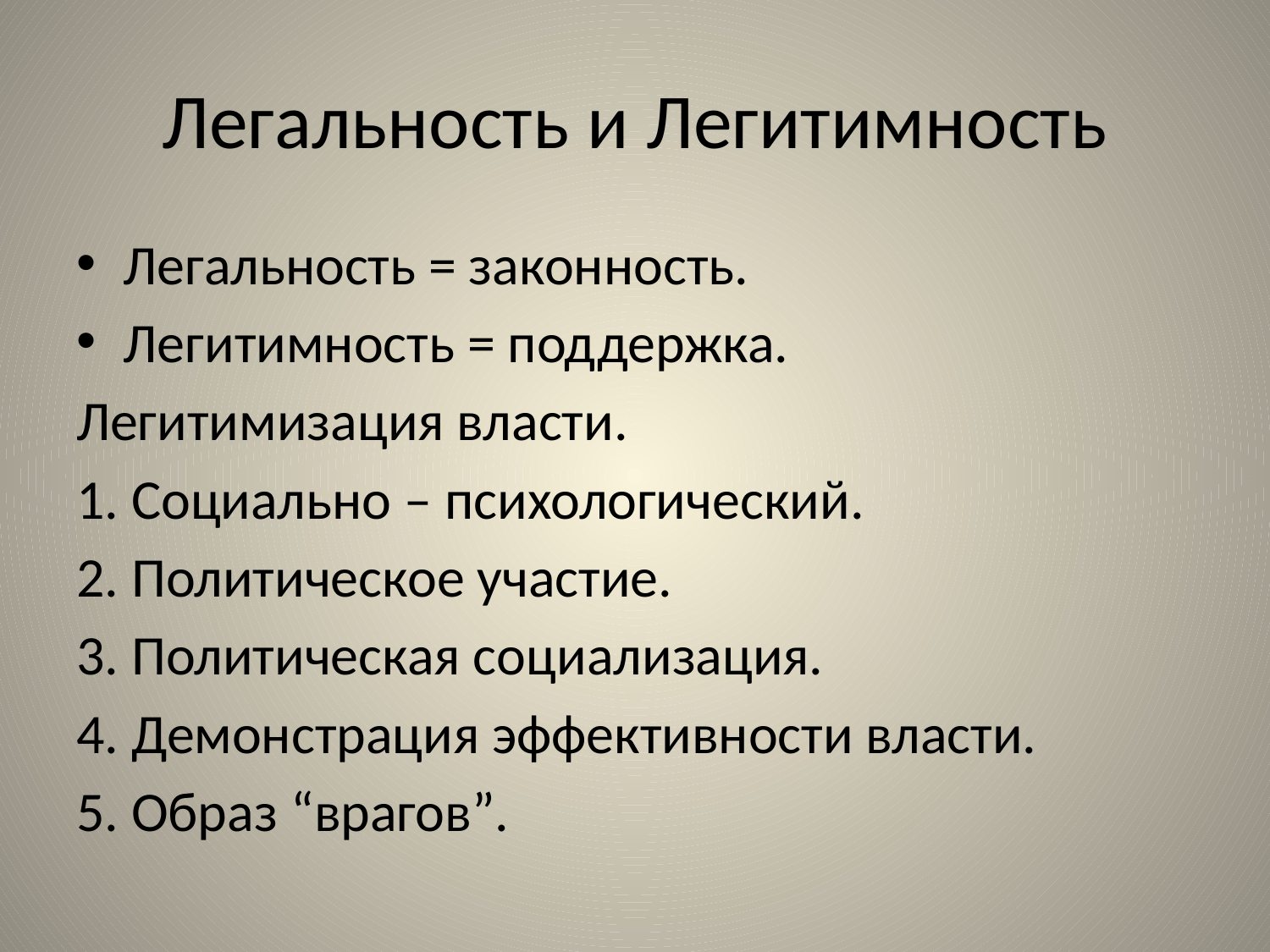

# Легальность и Легитимность
Легальность = законность.
Легитимность = поддержка.
Легитимизация власти.
1. Социально – психологический.
2. Политическое участие.
3. Политическая социализация.
4. Демонстрация эффективности власти.
5. Образ “врагов”.